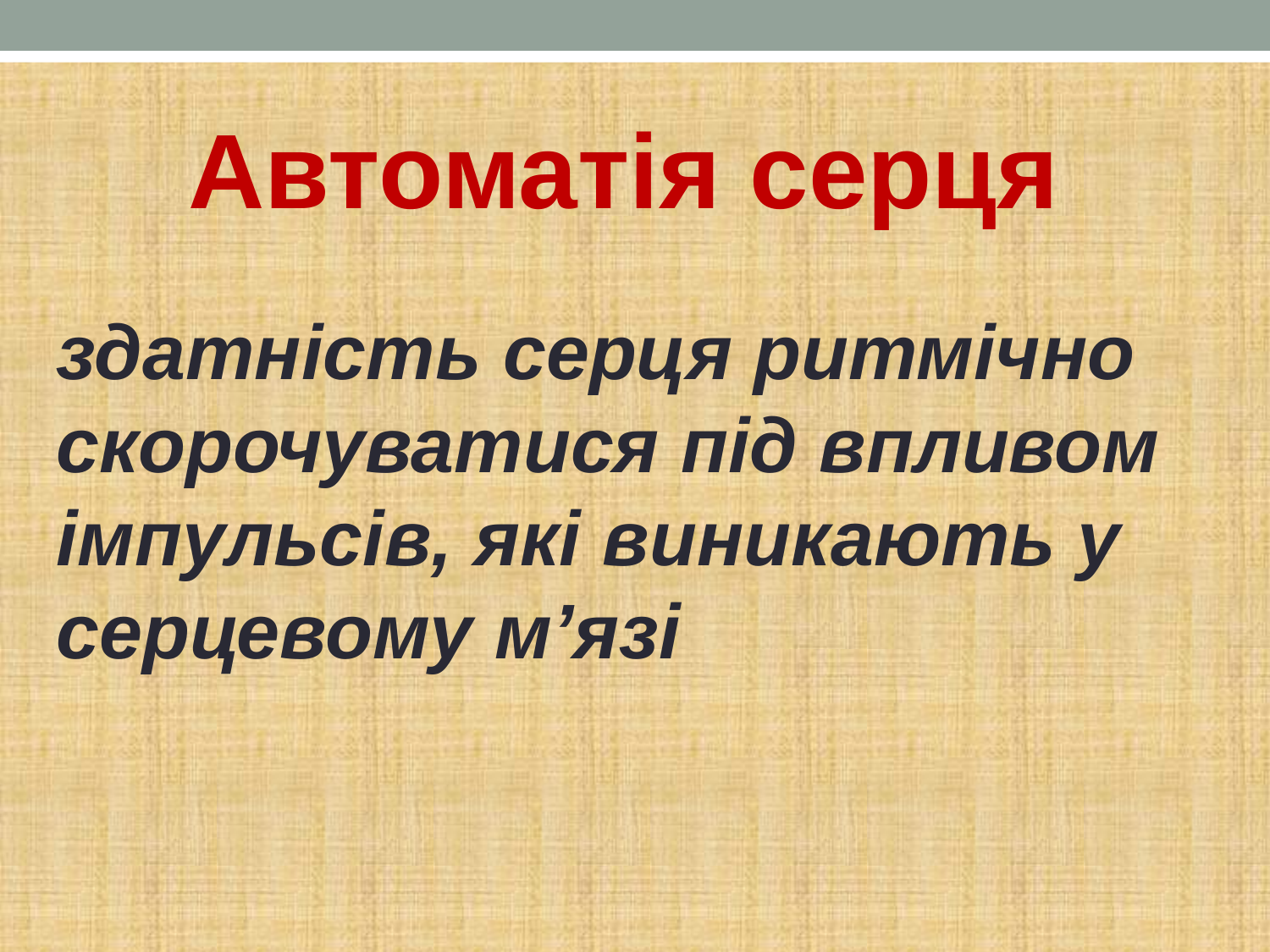

Автоматія серця
здатність серця ритмічно скорочуватися під впливом імпульсів, які виникають у серцевому м’язі